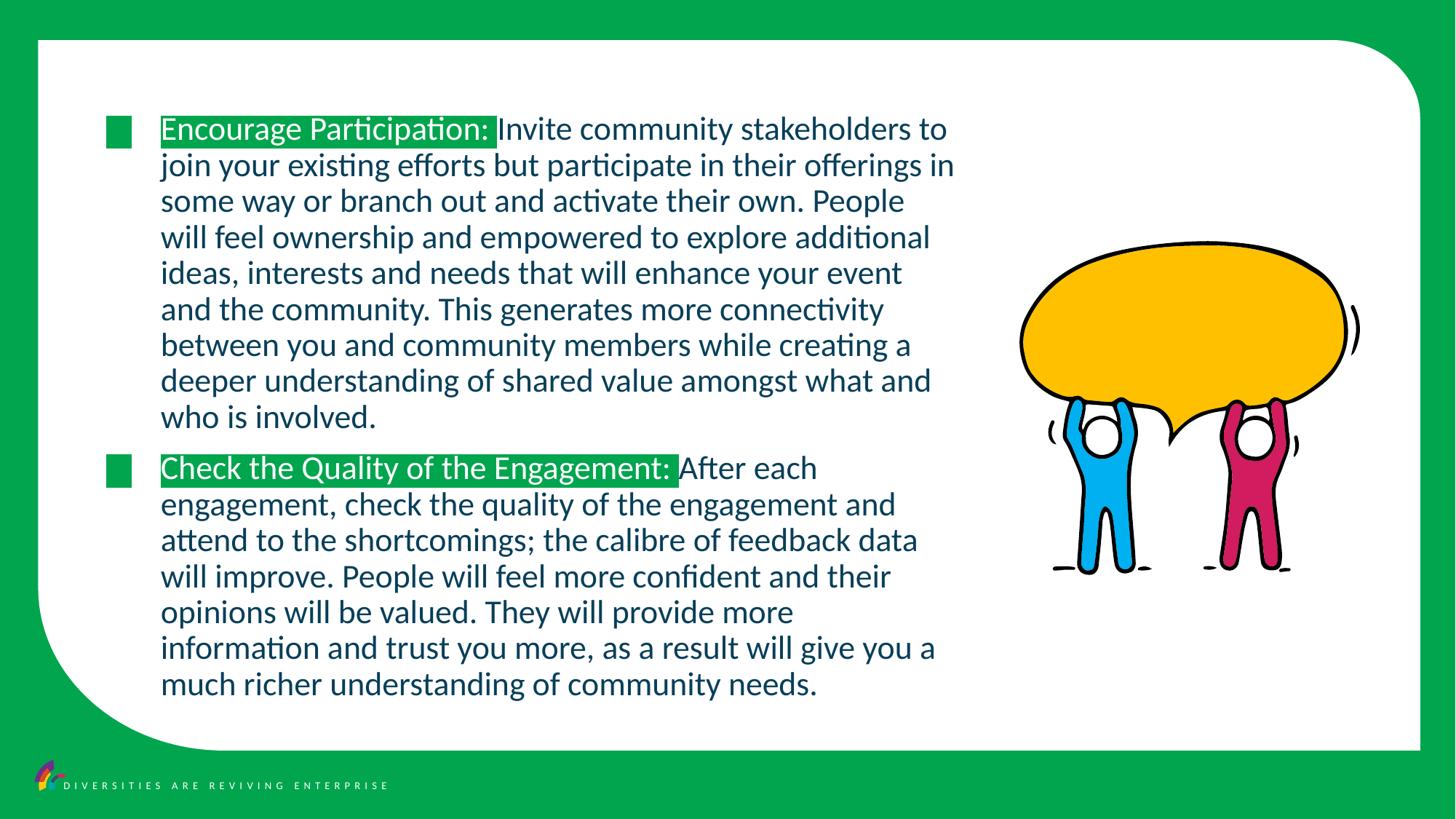

Encourage Participation: Invite community stakeholders to join your existing efforts but participate in their offerings in some way or branch out and activate their own. People will feel ownership and empowered to explore additional ideas, interests and needs that will enhance your event and the community. This generates more connectivity between you and community members while creating a deeper understanding of shared value amongst what and who is involved.
Check the Quality of the Engagement: After each engagement, check the quality of the engagement and attend to the shortcomings; the calibre of feedback data will improve. People will feel more confident and their opinions will be valued. They will provide more information and trust you more, as a result will give you a much richer understanding of community needs.